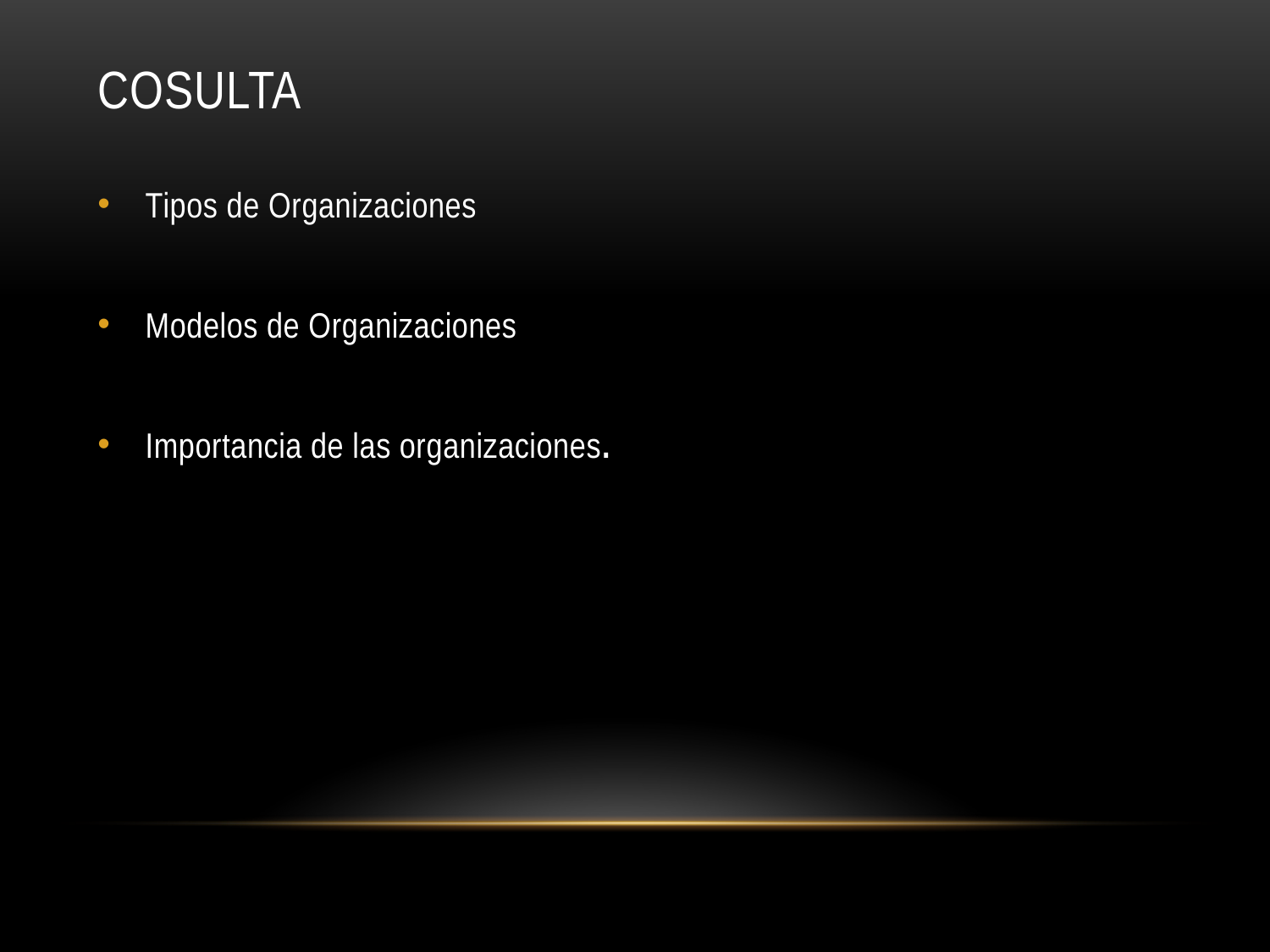

# COSULTA
Tipos de Organizaciones

Modelos de Organizaciones

Importancia de las organizaciones.